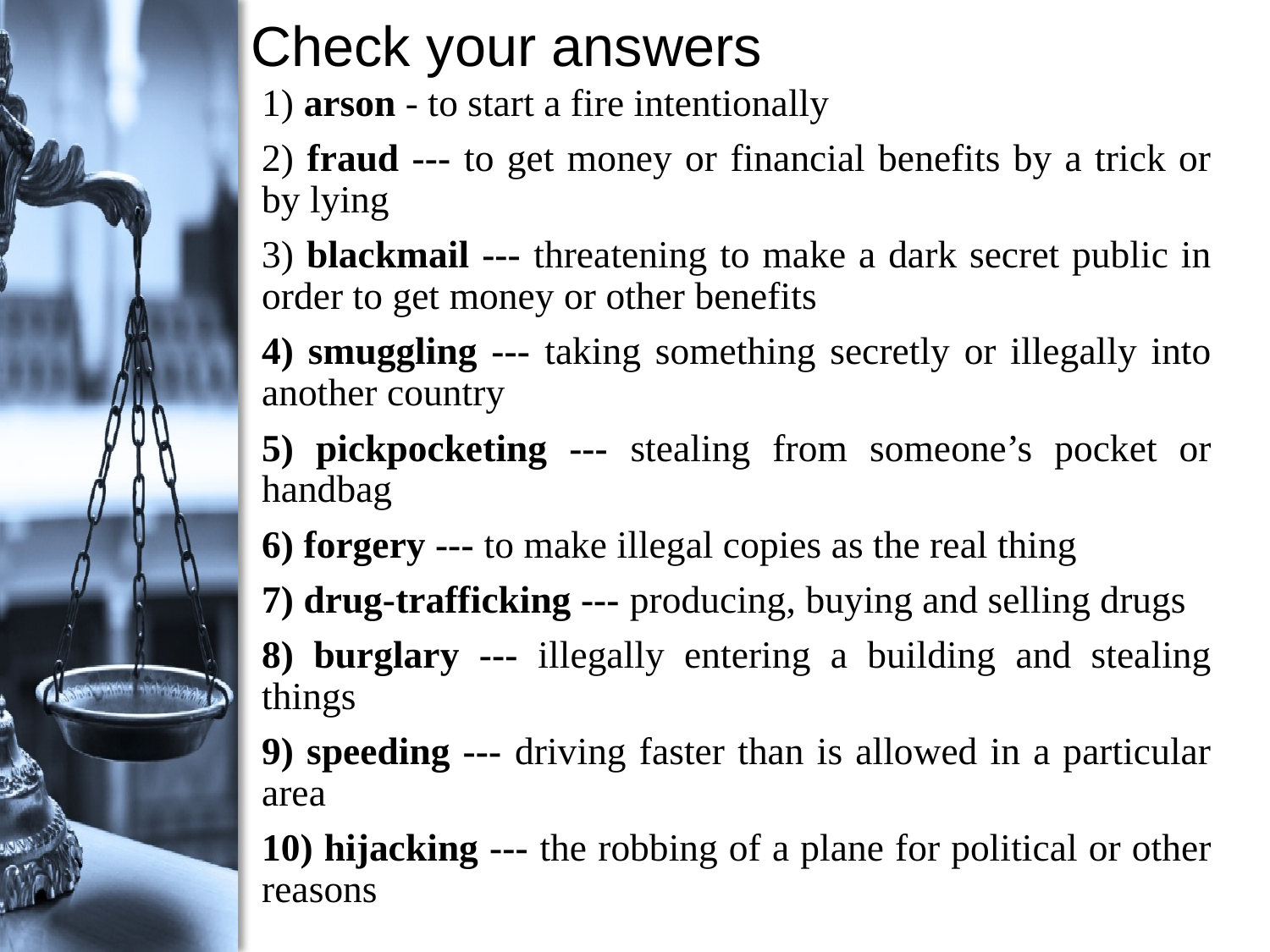

# Check your answers
1) arson - to start a fire intentionally
2) fraud --- to get money or financial benefits by a trick or by lying
3) blackmail --- threatening to make a dark secret public in order to get money or other benefits
4) smuggling --- taking something secretly or illegally into another country
5) pickpocketing --- stealing from someone’s pocket or handbag
6) forgery --- to make illegal copies as the real thing
7) drug-trafficking --- producing, buying and selling drugs
8) burglary --- illegally entering a building and stealing things
9) speeding --- driving faster than is allowed in a particular area
10) hijacking --- the robbing of a plane for political or other reasons